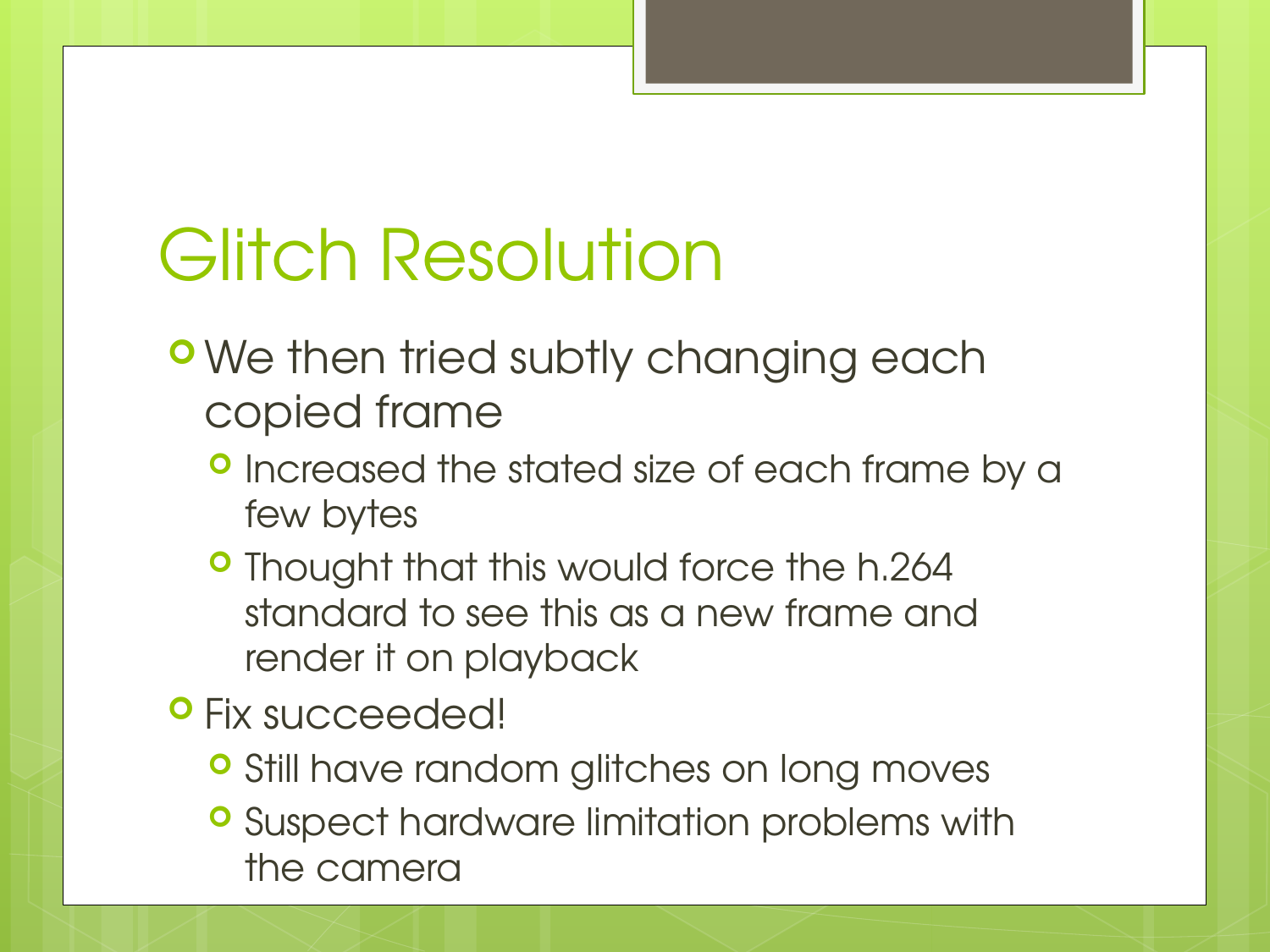

# Glitch Resolution
We then tried subtly changing each copied frame
Increased the stated size of each frame by a few bytes
Thought that this would force the h.264 standard to see this as a new frame and render it on playback
Fix succeeded!
Still have random glitches on long moves
Suspect hardware limitation problems with the camera